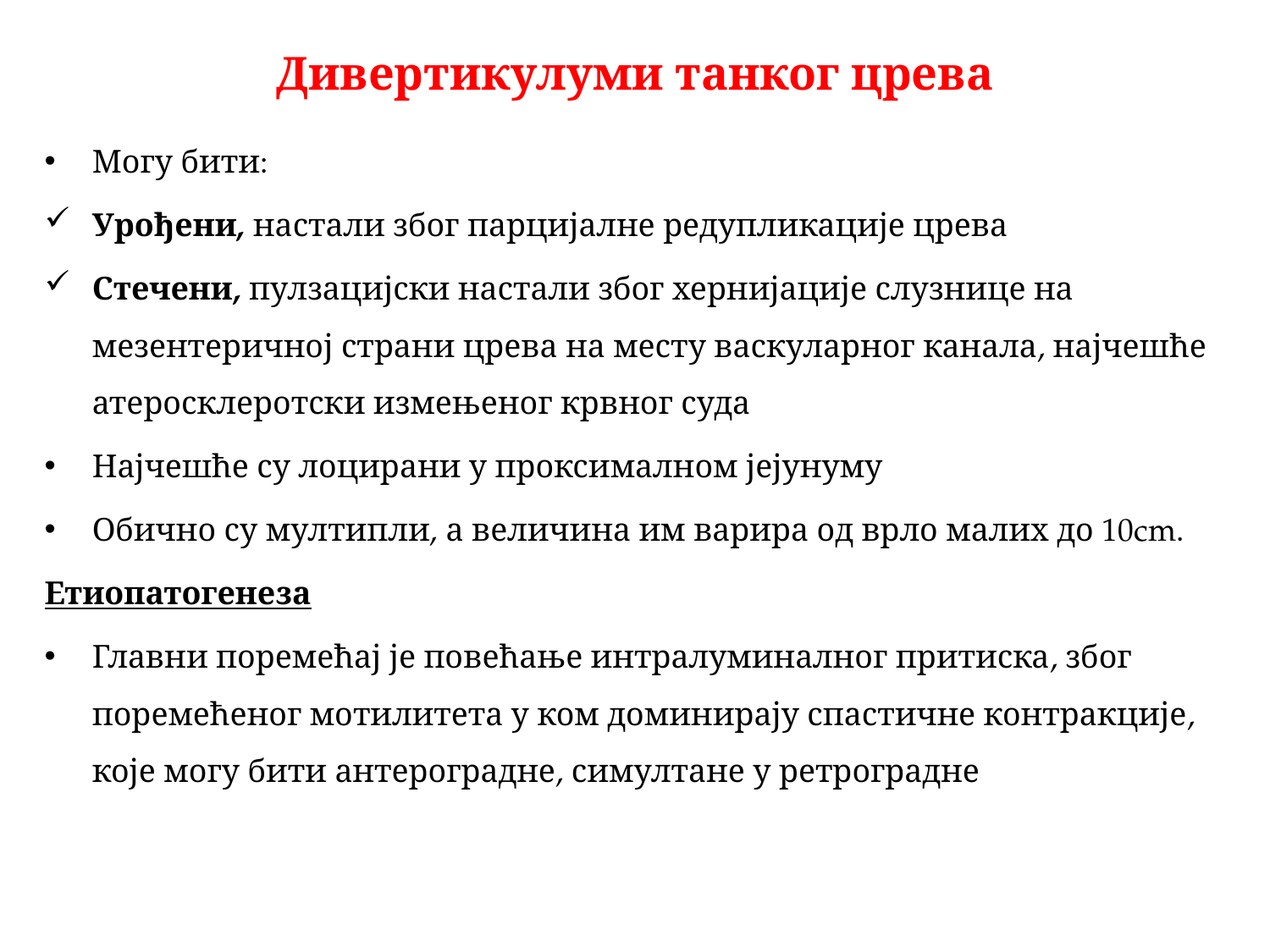

# Дивертикулуми танког црева
Могу бити:
Урођени, настали због парцијалне редупликације црева
Стечени, пулзацијски настали због хернијације слузнице на мезентеричној страни црева на месту васкуларног канала, најчешће атеросклеротски измењеног крвног суда
Најчешће су лоцирани у проксималном јејунуму
Обично су мултипли, а величина им варира од врло малих до 10cm.
Етиопатогенеза
Главни поремећај је повећање интралуминалног притиска, због поремећеног мотилитета у ком доминирају спастичне контракције, које могу бити антероградне, симултане у ретроградне